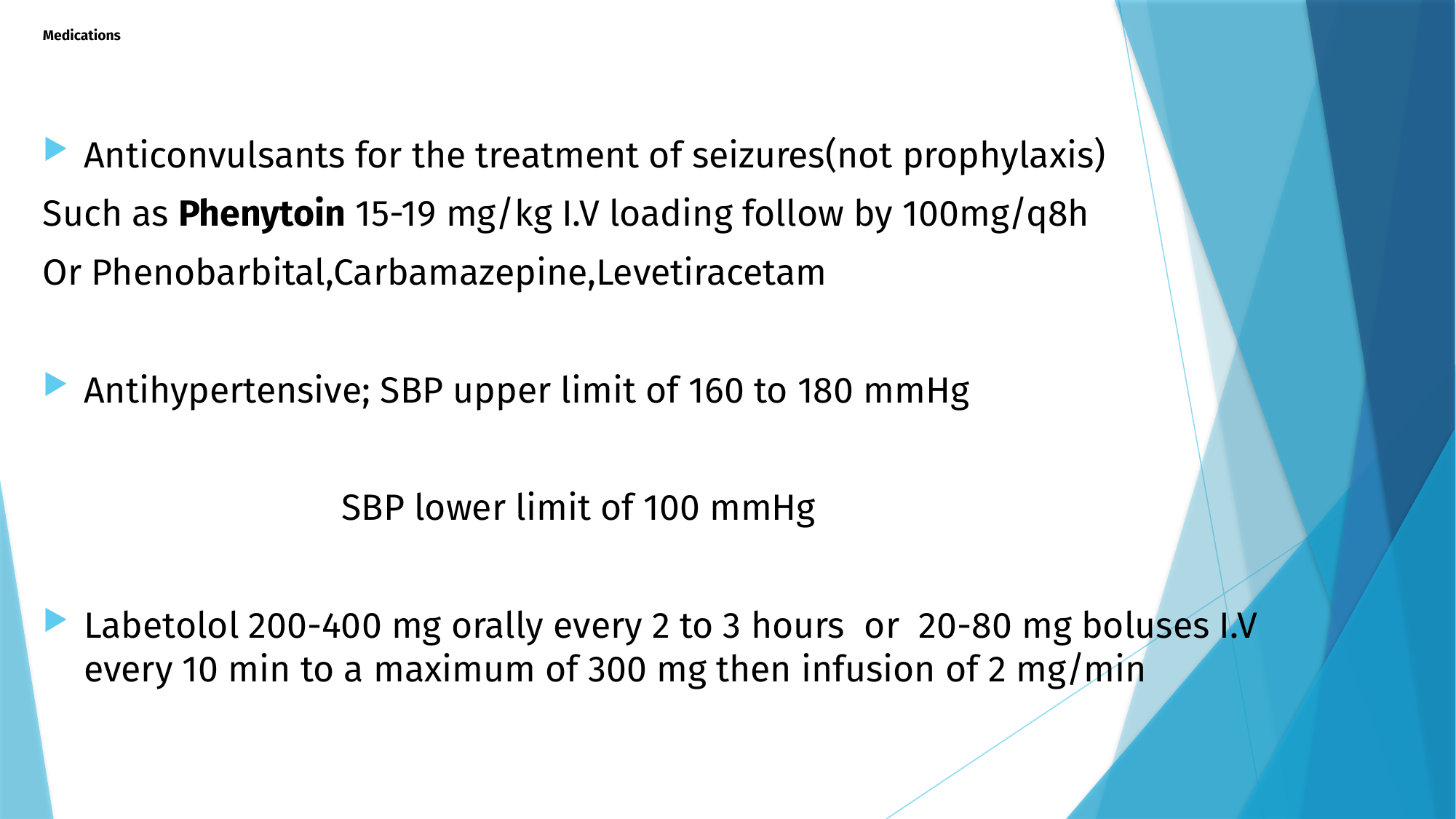

# Medications
Anticonvulsants for the treatment of seizures(not prophylaxis)
Such as Phenytoin 15-19 mg/kg I.V loading follow by 100mg/q8h
Or Phenobarbital,Carbamazepine,Levetiracetam

Antihypertensive; SBP upper limit of 160 to 180 mmHg

                               SBP lower limit of 100 mmHg

Labetolol 200-400 mg orally every 2 to 3 hours  or  20-80 mg boluses I.V every 10 min to a maximum of 300 mg then infusion of 2 mg/min